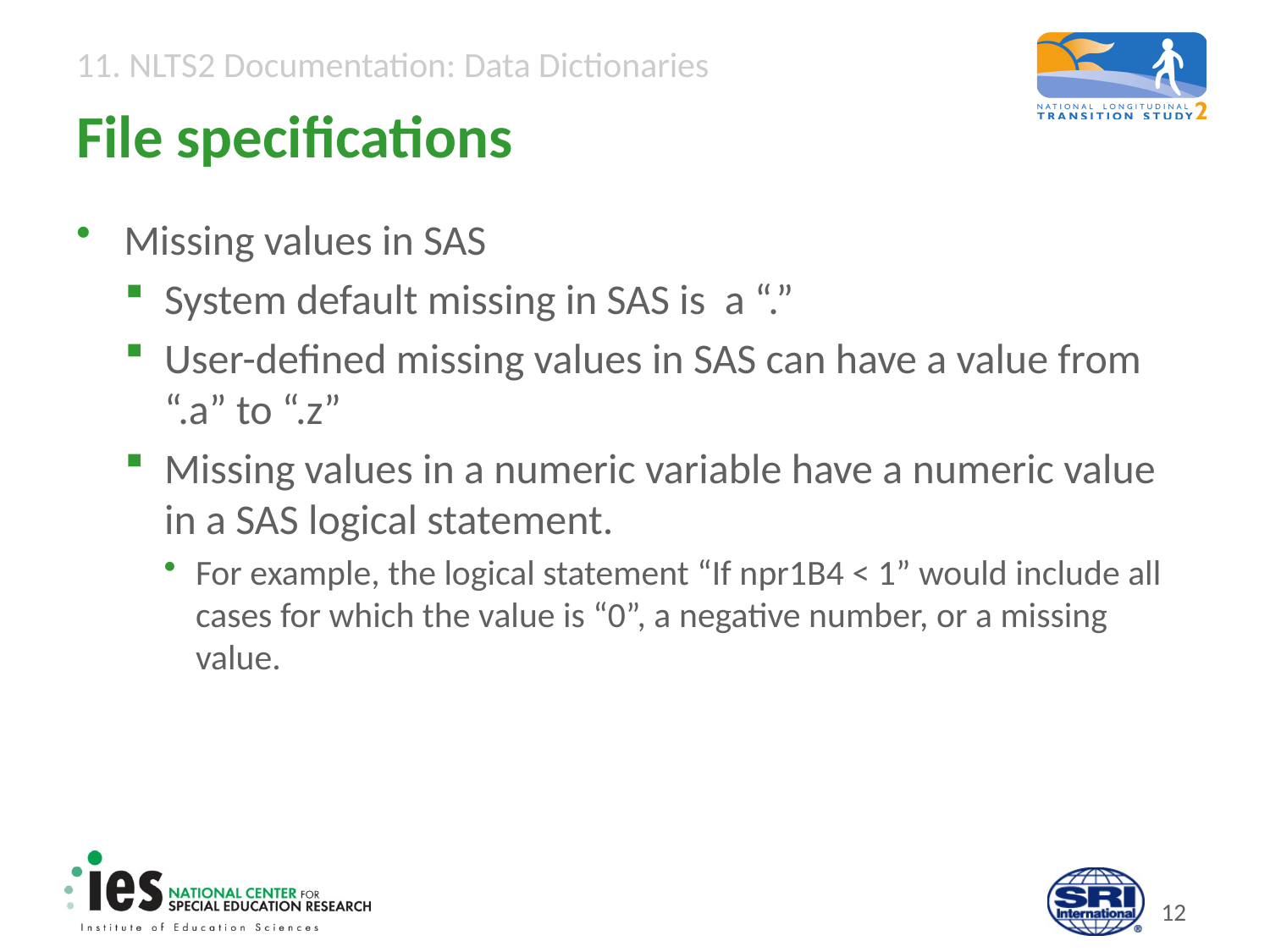

# File specifications
Missing values in SAS
System default missing in SAS is  a “.”
User-defined missing values in SAS can have a value from “.a” to “.z”
Missing values in a numeric variable have a numeric value in a SAS logical statement.
For example, the logical statement “If npr1B4 < 1” would include all cases for which the value is “0”, a negative number, or a missing value.
12